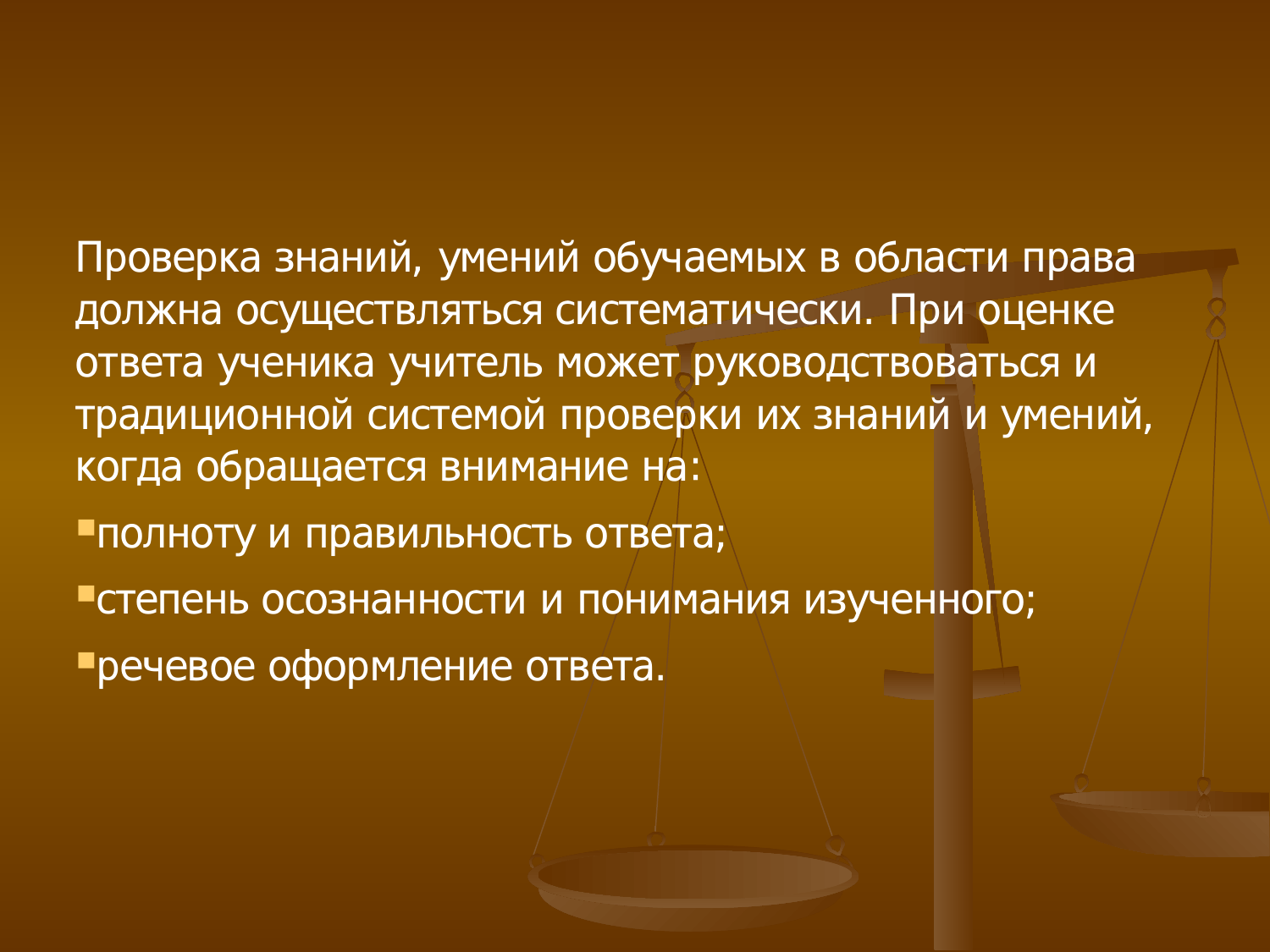

Проверка знаний, умений обучаемых в области права должна осуществляться систематически. При оценке ответа ученика учитель может руководствоваться и традиционной системой проверки их знаний и умений, когда обращается внимание на:
полноту и правильность ответа;
степень осознанности и понимания изученного;
речевое оформление ответа.